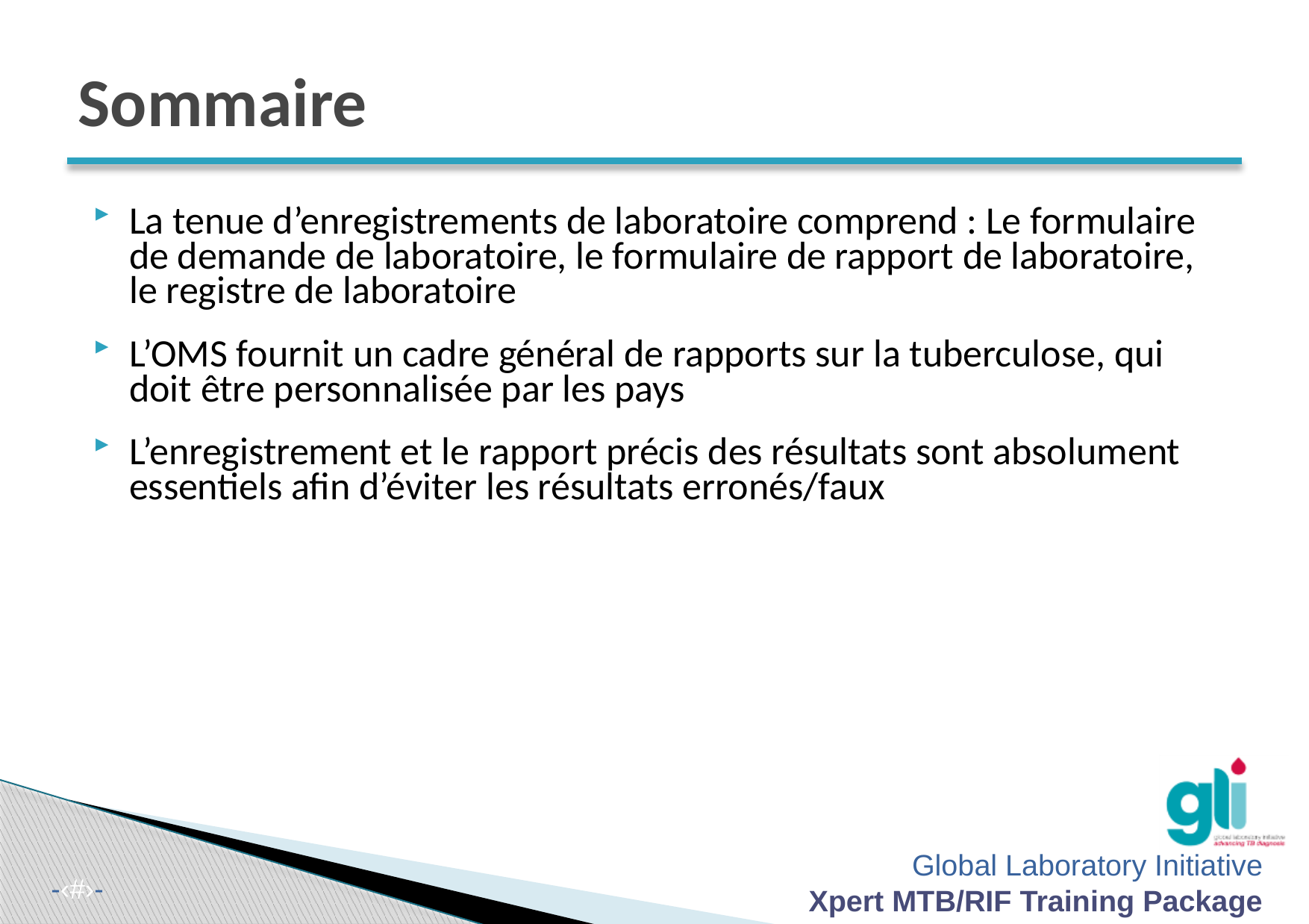

# Sommaire
La tenue d’enregistrements de laboratoire comprend : Le formulaire de demande de laboratoire, le formulaire de rapport de laboratoire, le registre de laboratoire
L’OMS fournit un cadre général de rapports sur la tuberculose, qui doit être personnalisée par les pays
L’enregistrement et le rapport précis des résultats sont absolument essentiels afin d’éviter les résultats erronés/faux